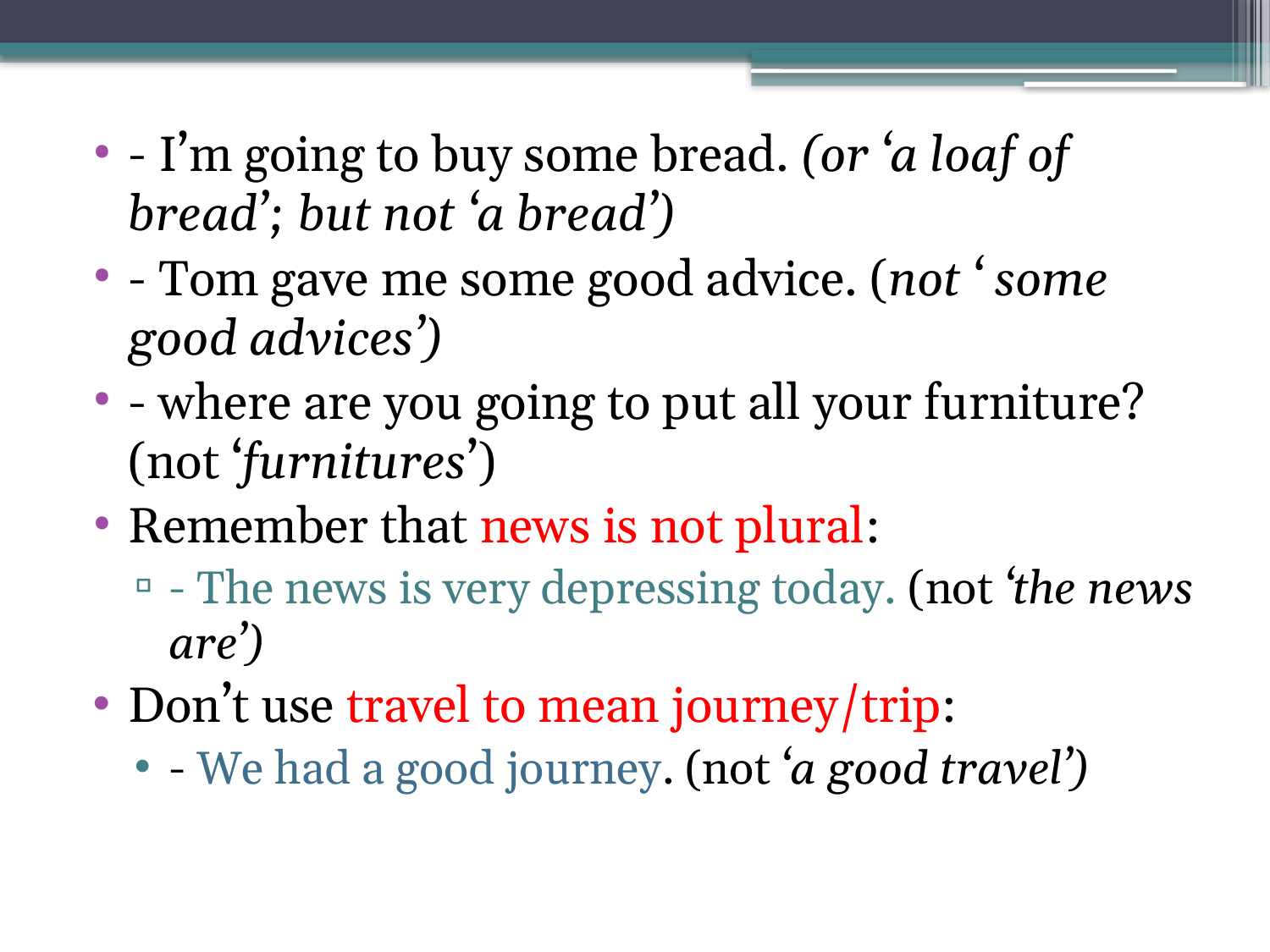

- I’m going to buy some bread. (or ‘a loaf of bread’; but not ‘a bread’)
- Tom gave me some good advice. (not ‘ some good advices’)
- where are you going to put all your furniture? (not ‘furnitures’)
Remember that news is not plural:
- The news is very depressing today. (not ‘the news are’)
Don’t use travel to mean journey/trip:
- We had a good journey. (not ‘a good travel’)